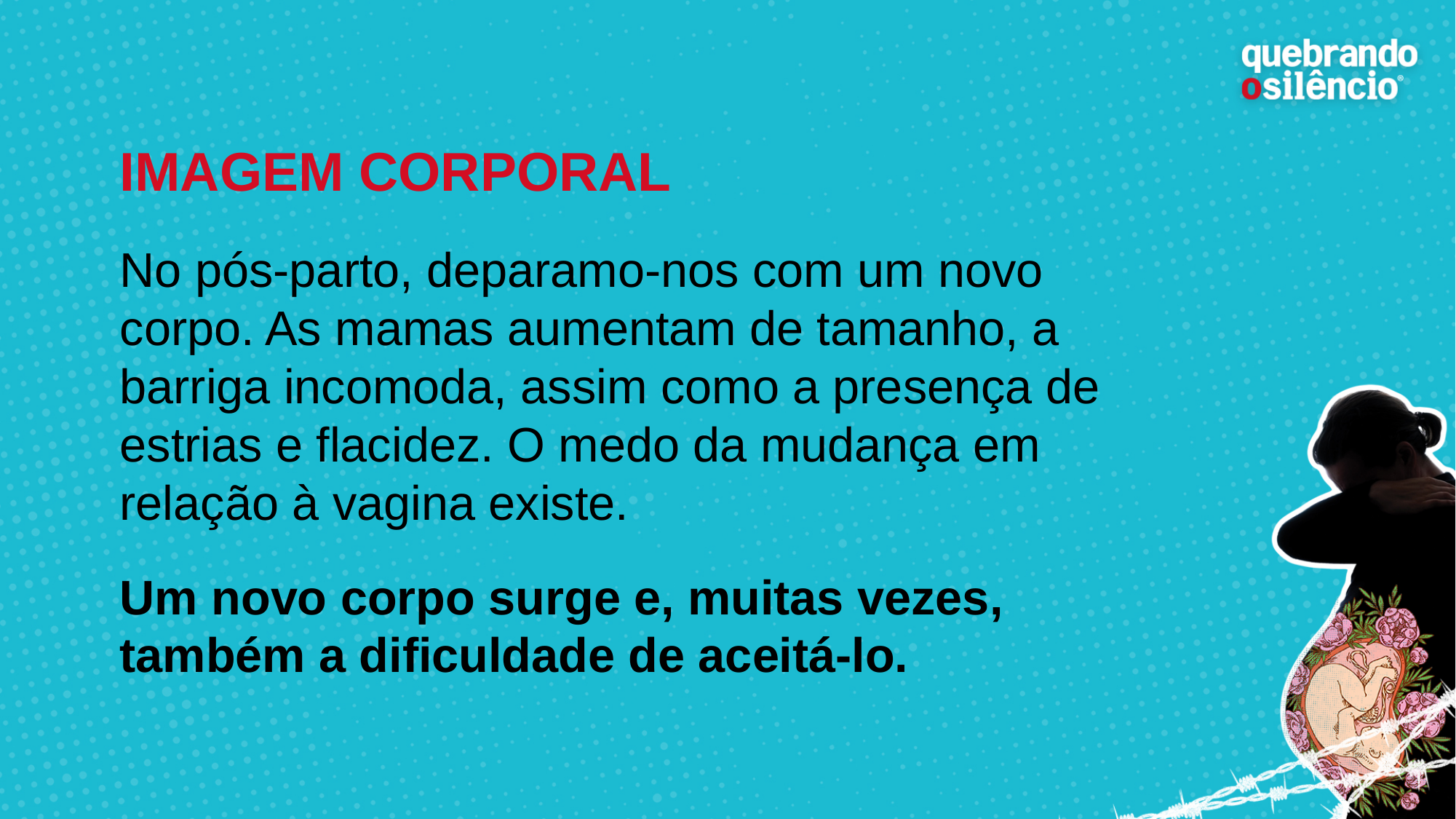

IMAGEM CORPORAL
No pós-parto, deparamo-nos com um novo corpo. As mamas aumentam de tamanho, a barriga incomoda, assim como a presença de estrias e flacidez. O medo da mudança em relação à vagina existe.
Um novo corpo surge e, muitas vezes, também a dificuldade de aceitá-lo.